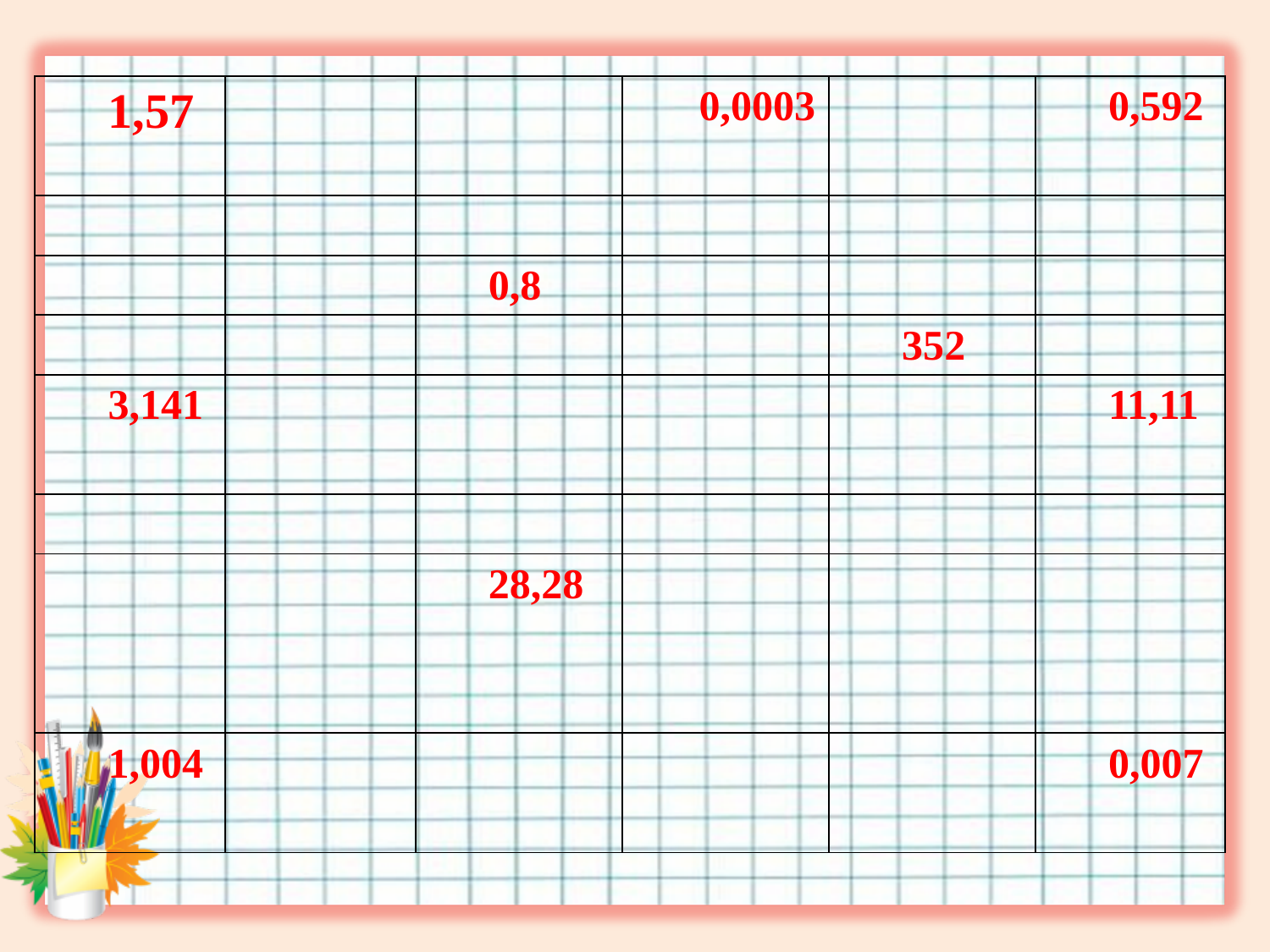

#
| 1,57 |  |  | 0,0003 |  | 0,592 |
| --- | --- | --- | --- | --- | --- |
|  |  |  |  |  |  |
|  |  | 0,8 |  |  |  |
|  |  |  |  | 352 |  |
| 3,141 |  |  |  |  | 11,11 |
|  |  |  |  |  |  |
|  |  | 28,28 |  |  |  |
| 1,004 |  |  |  |  | 0,007 |